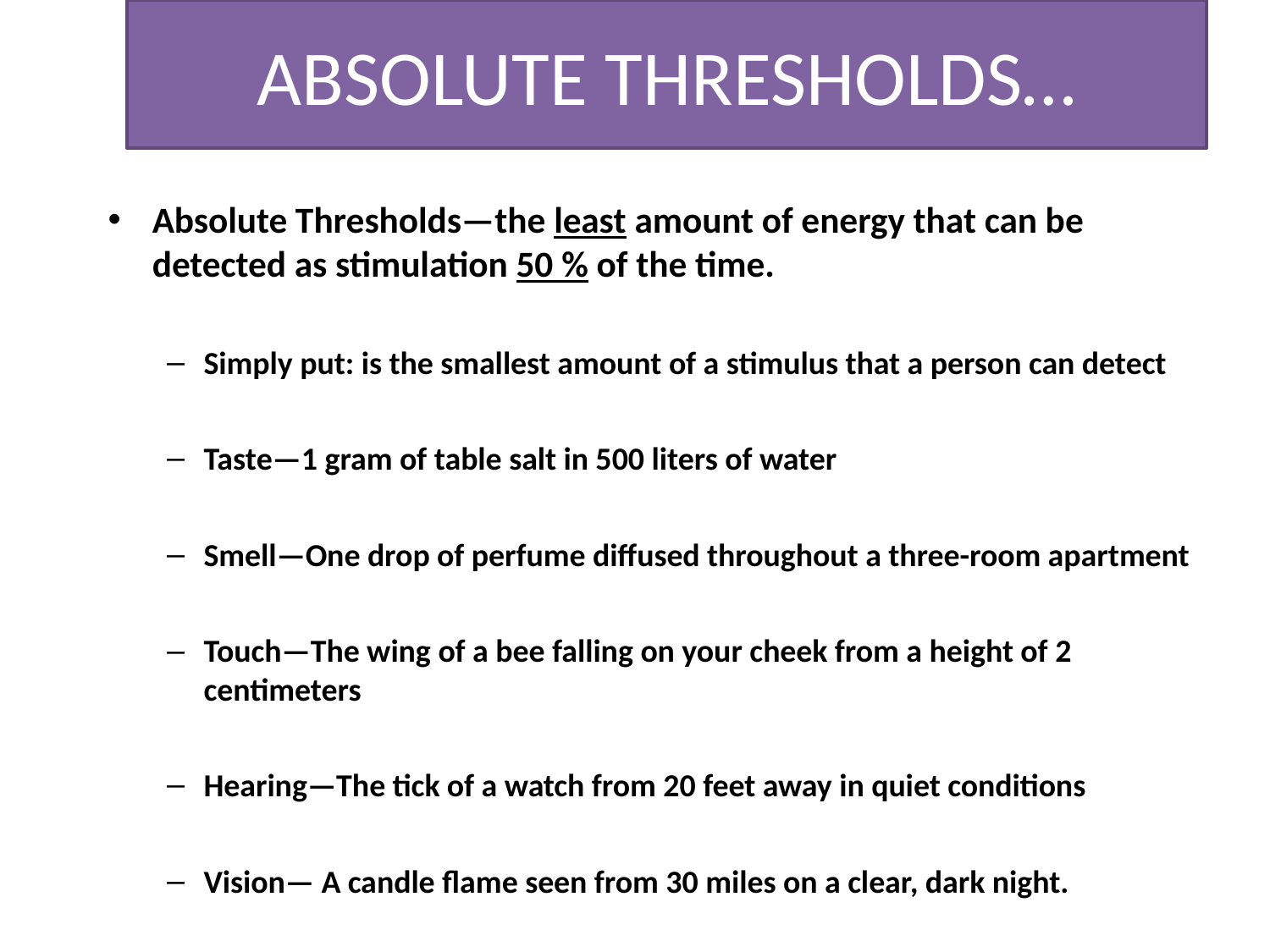

# ABSOLUTE THRESHOLDS…
Absolute Thresholds—the least amount of energy that can be detected as stimulation 50 % of the time.

Simply put: is the smallest amount of a stimulus that a person can detect

Taste—1 gram of table salt in 500 liters of water

Smell—One drop of perfume diffused throughout a three-room apartment

Touch—The wing of a bee falling on your cheek from a height of 2 centimeters

Hearing—The tick of a watch from 20 feet away in quiet conditions

Vision— A candle flame seen from 30 miles on a clear, dark night.